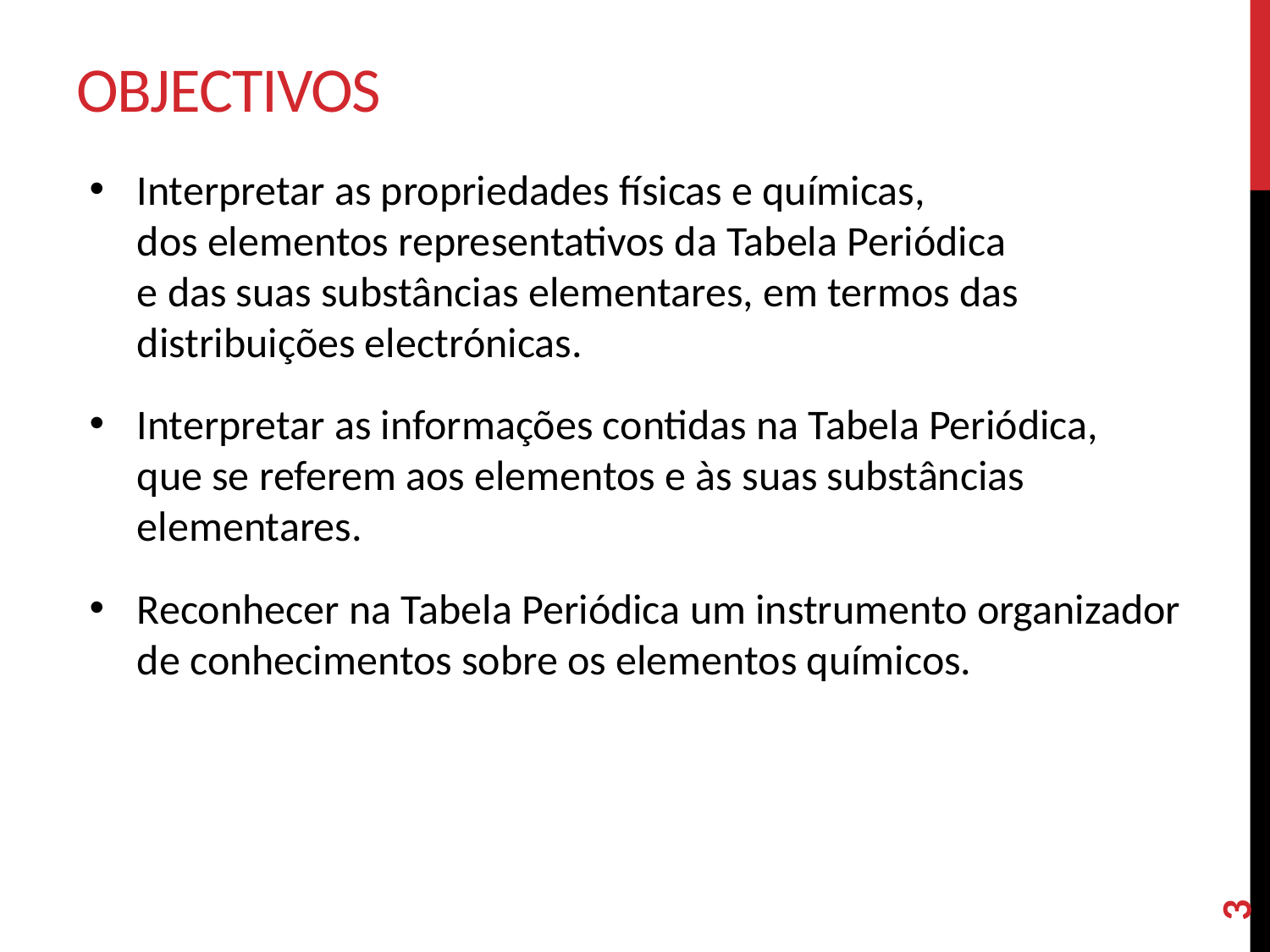

# oBJECTIVOS
Interpretar as propriedades físicas e químicas,
dos elementos representativos da Tabela Periódica
e das suas substâncias elementares, em termos das
distribuições electrónicas.
Interpretar as informações contidas na Tabela Periódica,
que se referem aos elementos e às suas substâncias elementares.
Reconhecer na Tabela Periódica um instrumento organizador de conhecimentos sobre os elementos químicos.
3